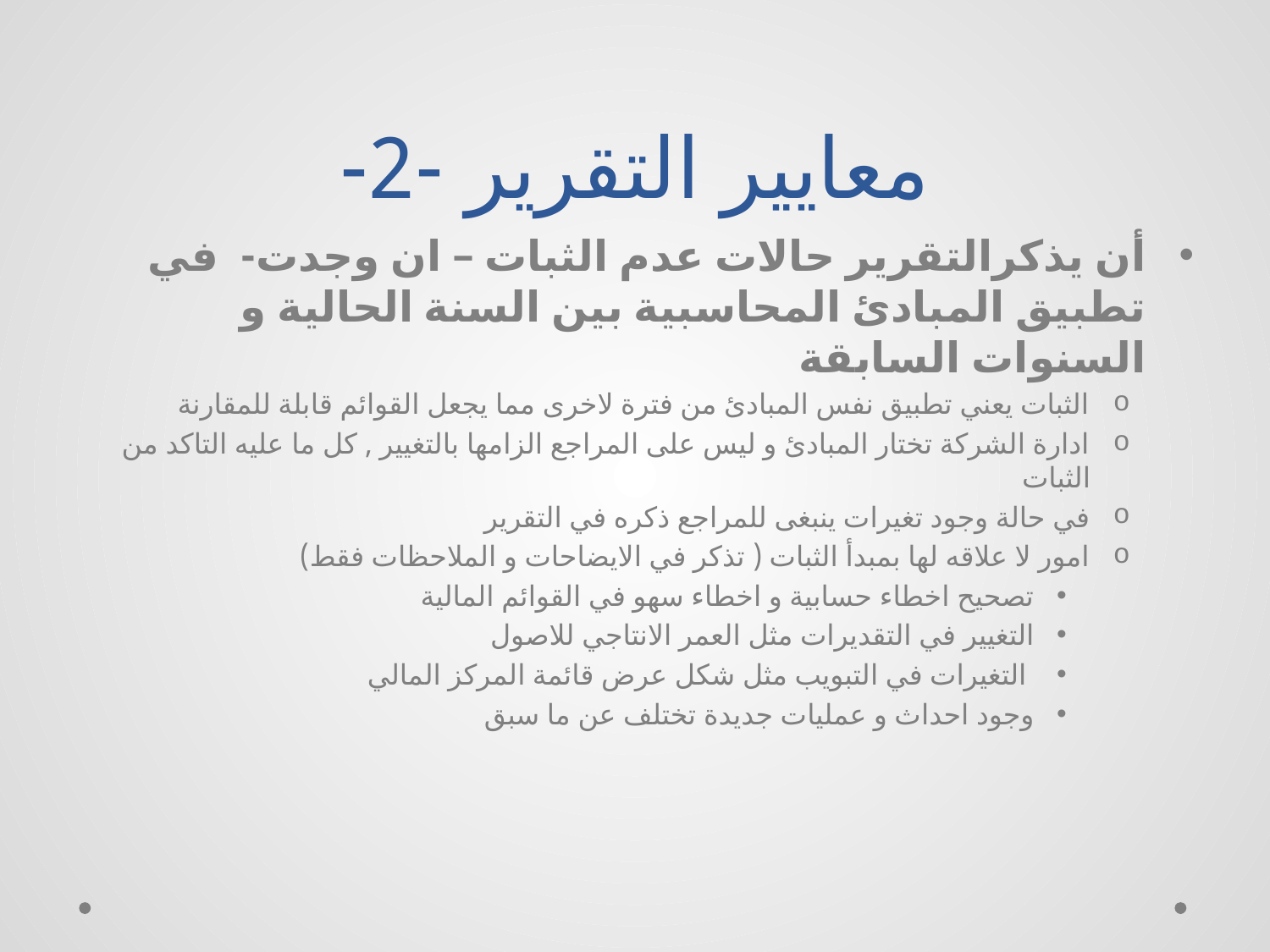

# معايير التقرير -2-
أن يذكرالتقرير حالات عدم الثبات – ان وجدت-  في تطبيق المبادئ المحاسبية بين السنة الحالية و السنوات السابقة
الثبات يعني تطبيق نفس المبادئ من فترة لاخرى مما يجعل القوائم قابلة للمقارنة
ادارة الشركة تختار المبادئ و ليس على المراجع الزامها بالتغيير , كل ما عليه التاكد من الثبات
في حالة وجود تغيرات ينبغى للمراجع ذكره في التقرير
امور لا علاقه لها بمبدأ الثبات ( تذكر في الايضاحات و الملاحظات فقط)
تصحيح اخطاء حسابية و اخطاء سهو في القوائم المالية
التغيير في التقديرات مثل العمر الانتاجي للاصول
 التغيرات في التبويب مثل شكل عرض قائمة المركز المالي
وجود احداث و عمليات جديدة تختلف عن ما سبق